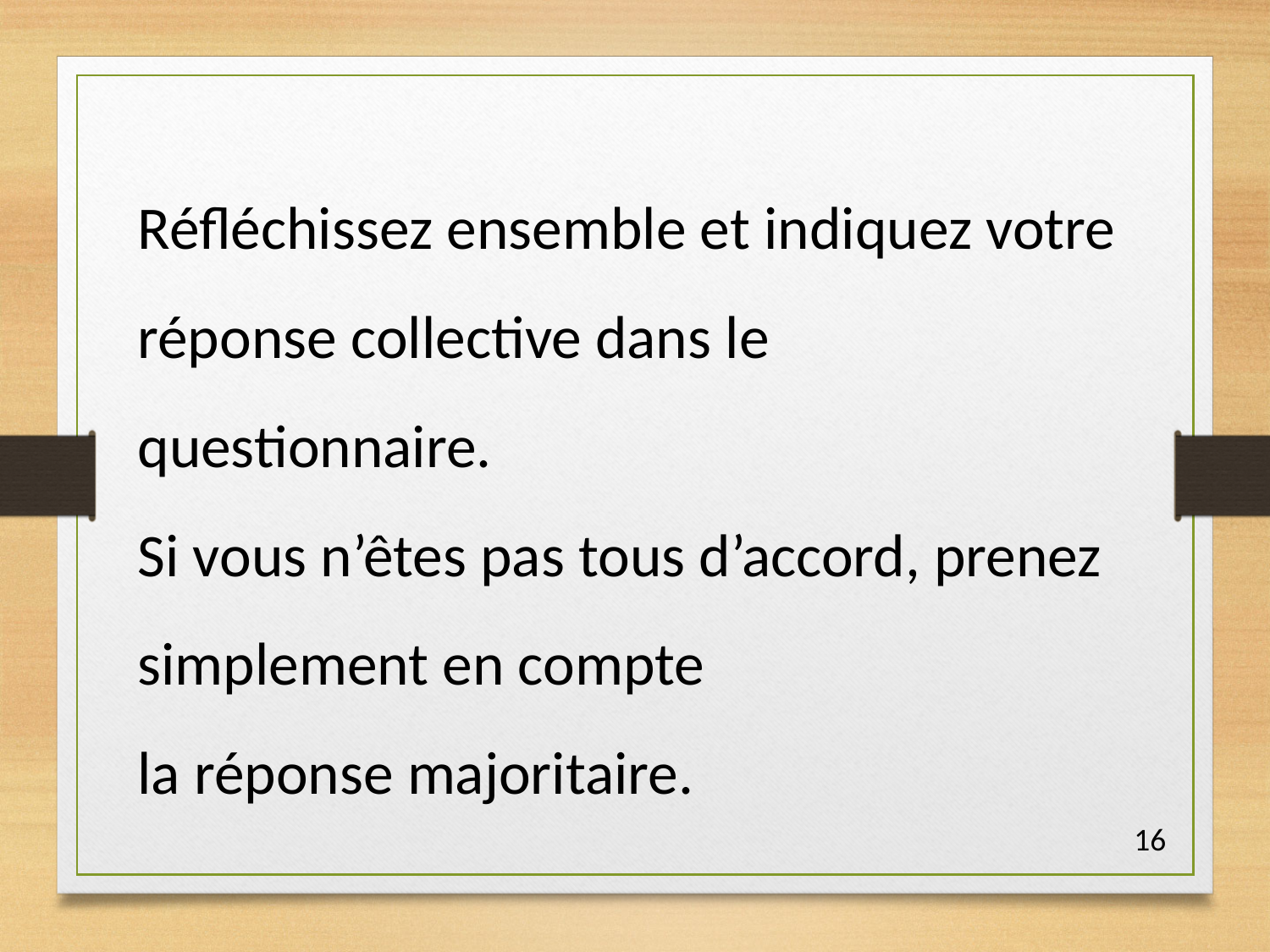

Réfléchissez ensemble et indiquez votre réponse collective dans le questionnaire.
Si vous n’êtes pas tous d’accord, prenez simplement en compte
la réponse majoritaire.

16